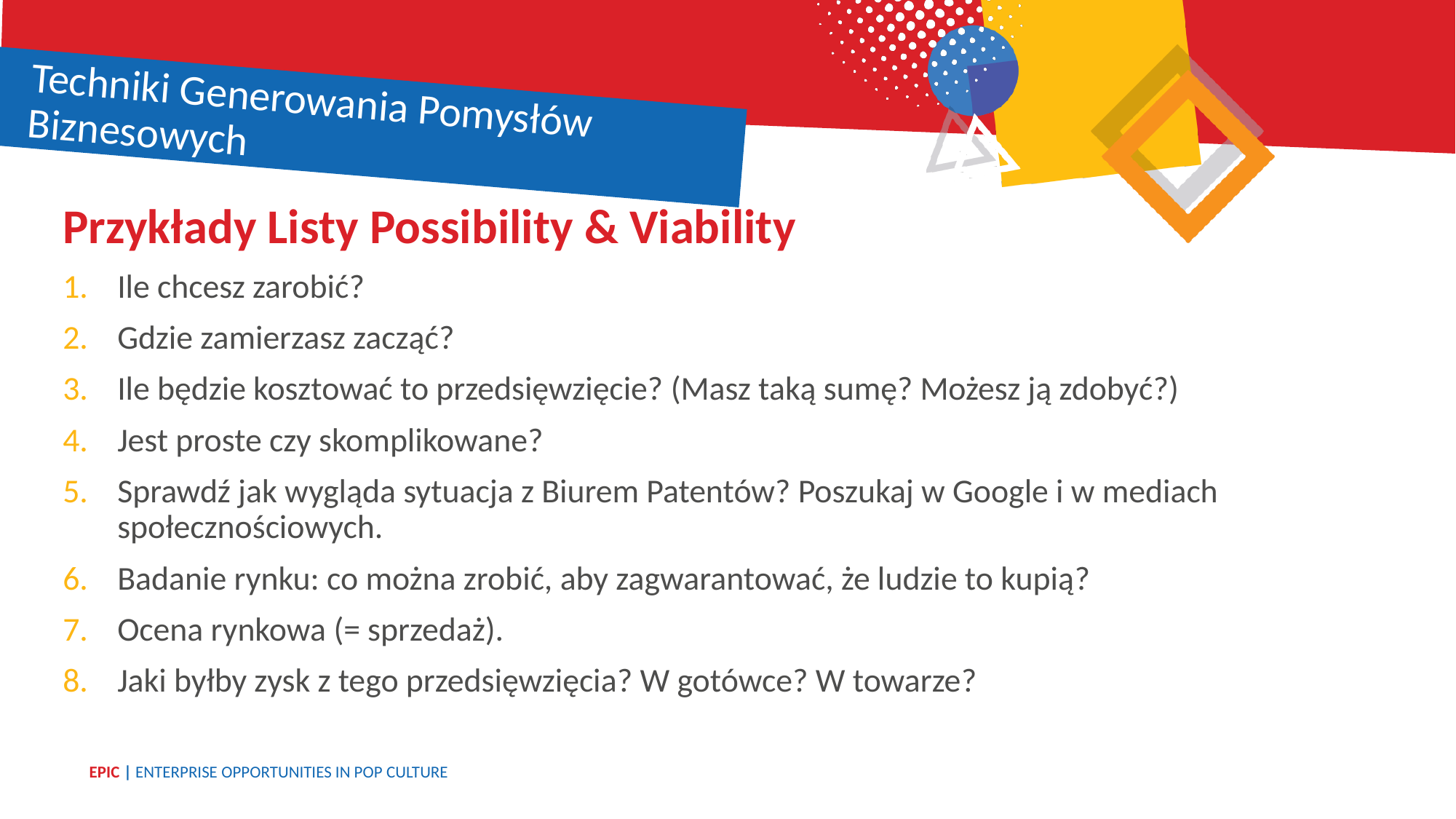

Techniki Generowania Pomysłów Biznesowych
Przykłady Listy Possibility & Viability
Ile chcesz zarobić?
Gdzie zamierzasz zacząć?
Ile będzie kosztować to przedsięwzięcie? (Masz taką sumę? Możesz ją zdobyć?)
Jest proste czy skomplikowane?
Sprawdź jak wygląda sytuacja z Biurem Patentów? Poszukaj w Google i w mediach społecznościowych.
Badanie rynku: co można zrobić, aby zagwarantować, że ludzie to kupią?
Ocena rynkowa (= sprzedaż).
Jaki byłby zysk z tego przedsięwzięcia? W gotówce? W towarze?